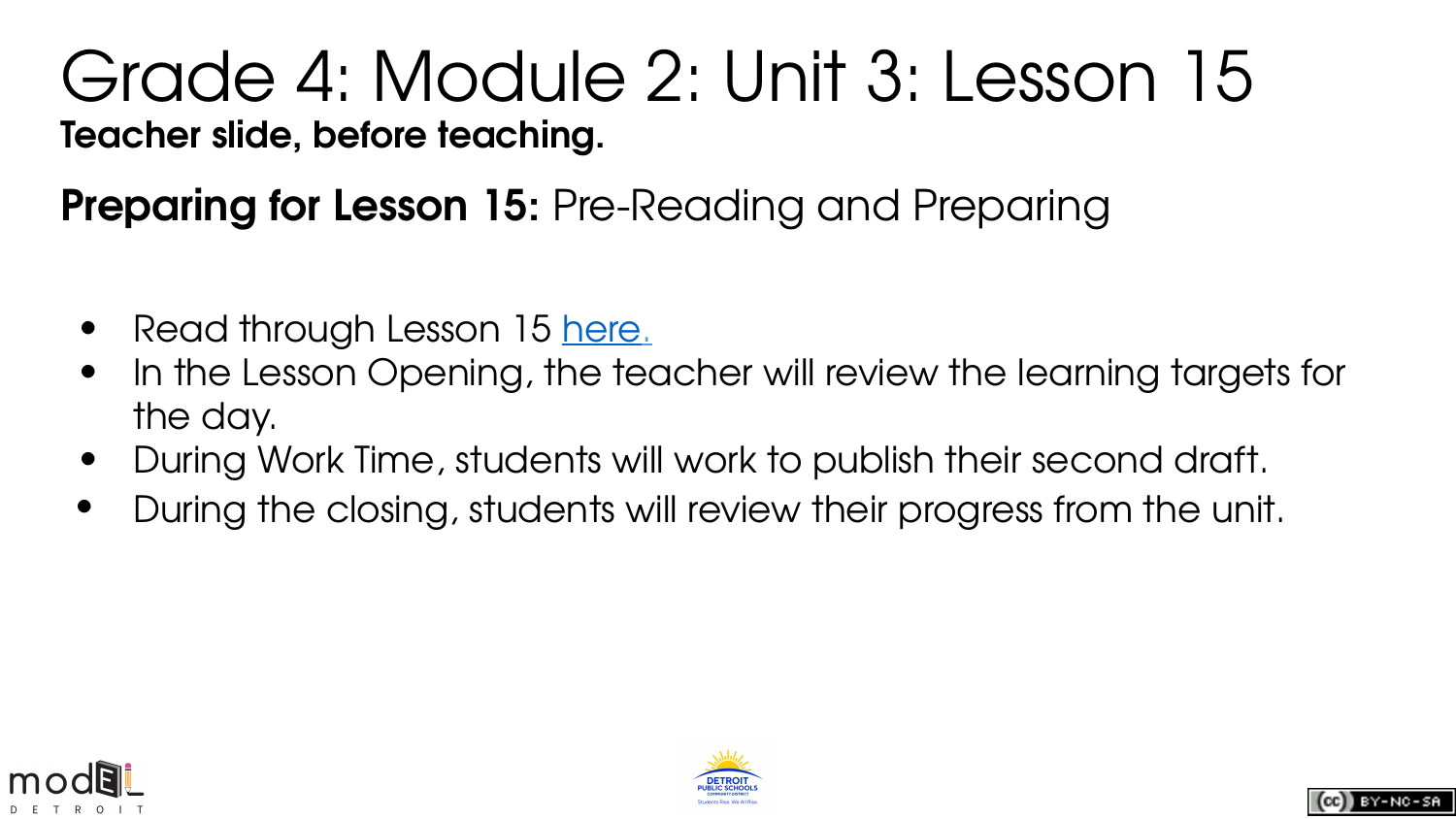

# Grade 4: Module 2: Unit 3: Lesson 15
Teacher slide, before teaching.
Preparing for Lesson 15: Pre-Reading and Preparing

Read through Lesson 15 here.
In the Lesson Opening, the teacher will review the learning targets for the day.
During Work Time, students will work to publish their second draft.
During the closing, students will review their progress from the unit.